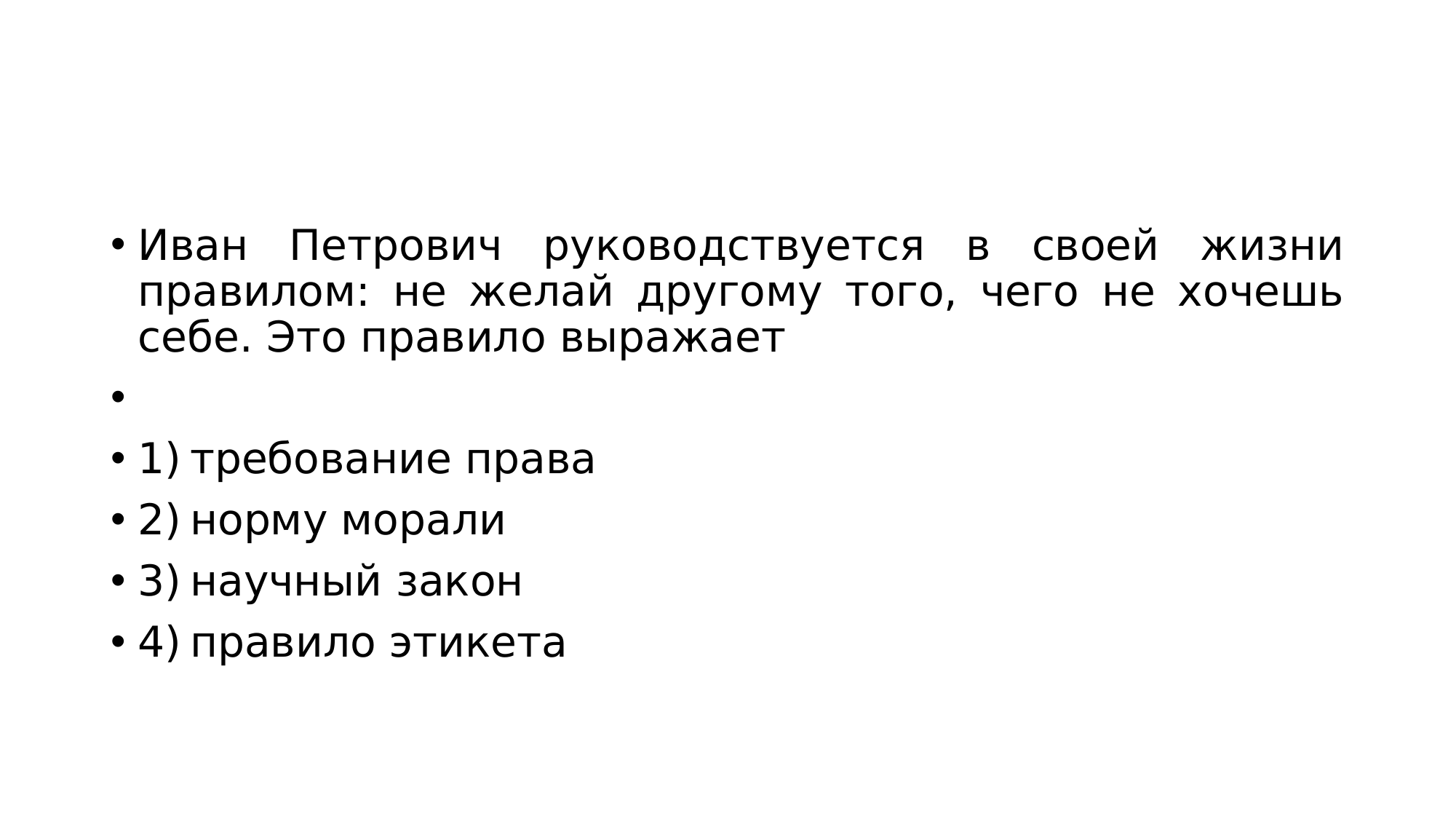

#
Иван Петрович руководствуется в своей жизни правилом: не желай другому того, чего не хочешь себе. Это правило выражает

1) требование права
2) норму морали
3) научный закон
4) правило этикета